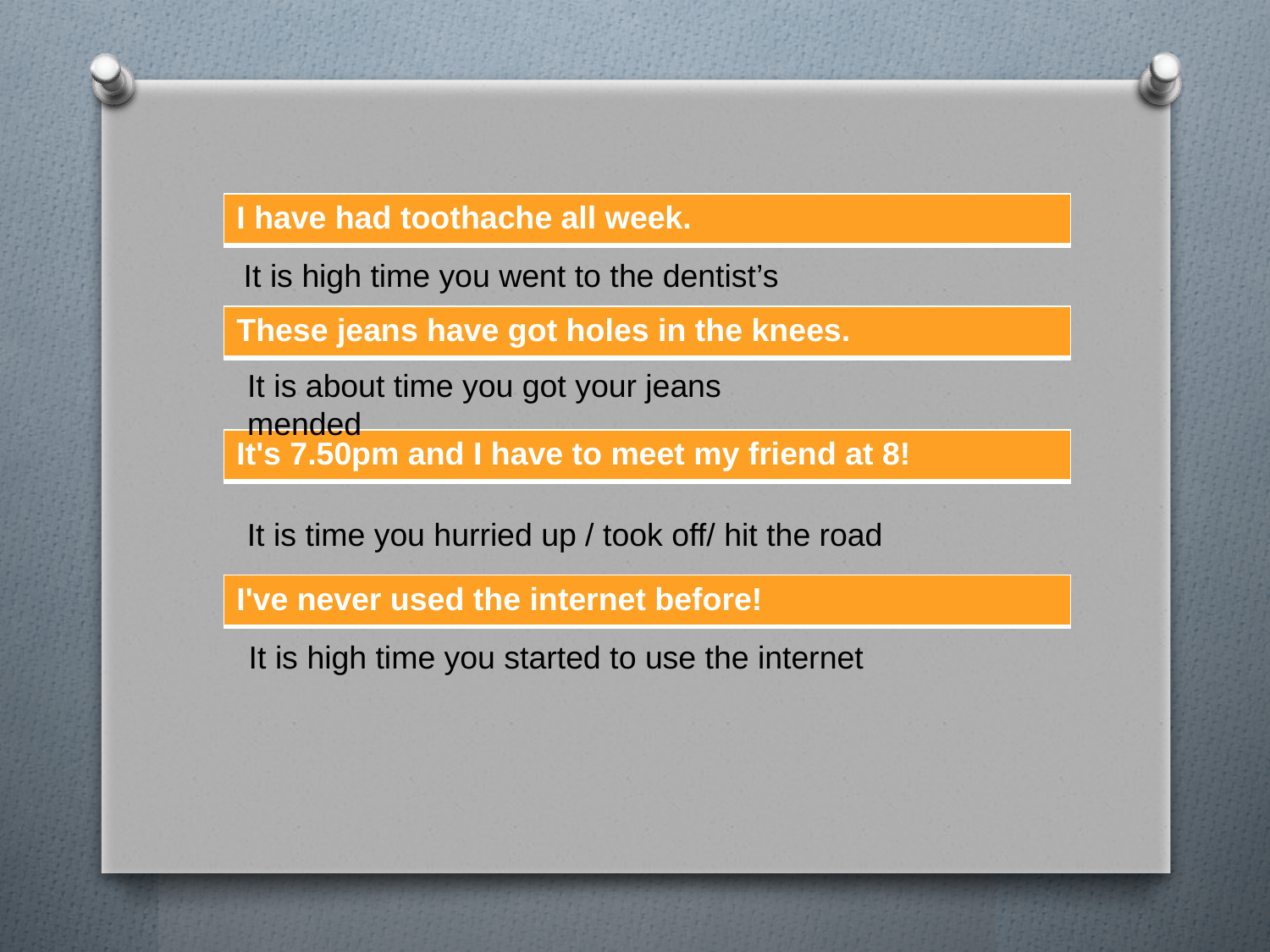

| I have had toothache all week. |
| --- |
It is high time you went to the dentist’s

| These jeans have got holes in the knees. |
| --- |
It is about time you got your jeans mended
| It's 7.50pm and I have to meet my friend at 8! |
| --- |
It is time you hurried up / took off/ hit the road
| I've never used the internet before! |
| --- |
It is high time you started to use the internet